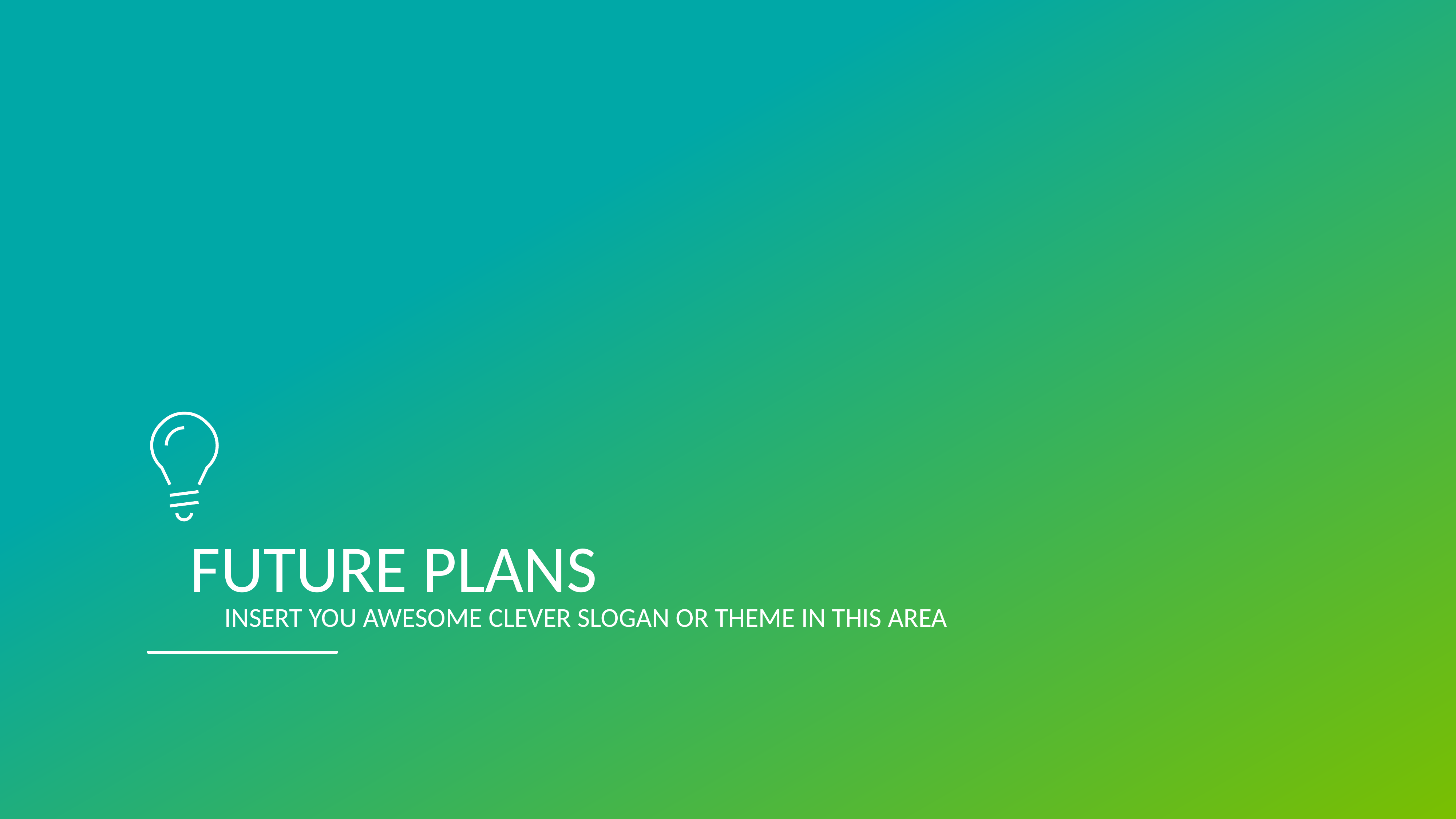

FUTURE PLANS
INSERT YOU AWESOME CLEVER SLOGAN OR THEME IN THIS AREA